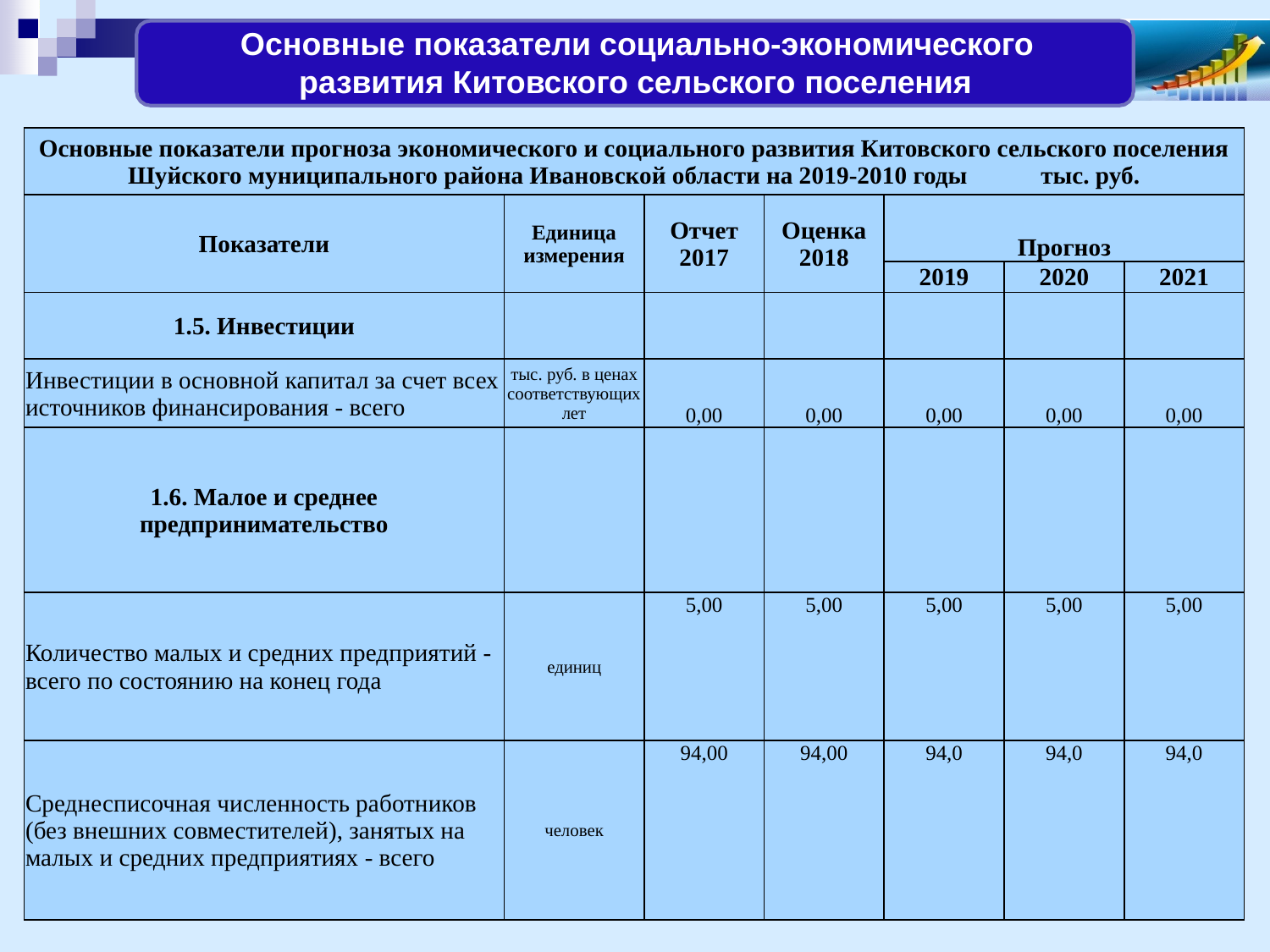

Основные показатели социально-экономического  развития Китовского сельского поселения

| Основные показатели прогноза экономического и социального развития Китовского сельского поселения Шуйского муниципального района Ивановской области на 2019-2010 годы тыс. руб. |  |  |  |  |  |  |
| --- | --- | --- | --- | --- | --- | --- |
| Показатели | Единица измерения | Отчет 2017 | Оценка 2018 | Прогноз |  |  |
|  |  |  |  | 2019 | 2020 | 2021 |
| 1.5. Инвестиции |  |  |  |  |  |  |
| Инвестиции в основной капитал за счет всех источников финансирования - всего | тыс. руб. в ценах соответствующих лет | 0,00 | 0,00 | 0,00 | 0,00 | 0,00 |
| 1.6. Малое и среднее предпринимательство |  |  |  |  |  |  |
| Количество малых и средних предприятий - всего по состоянию на конец года | единиц | 5,00 | 5,00 | 5,00 | 5,00 | 5,00 |
| Среднесписочная численность работников (без внешних совместителей), занятых на малых и средних предприятиях - всего | человек | 94,00 | 94,00 | 94,0 | 94,0 | 94,0 |